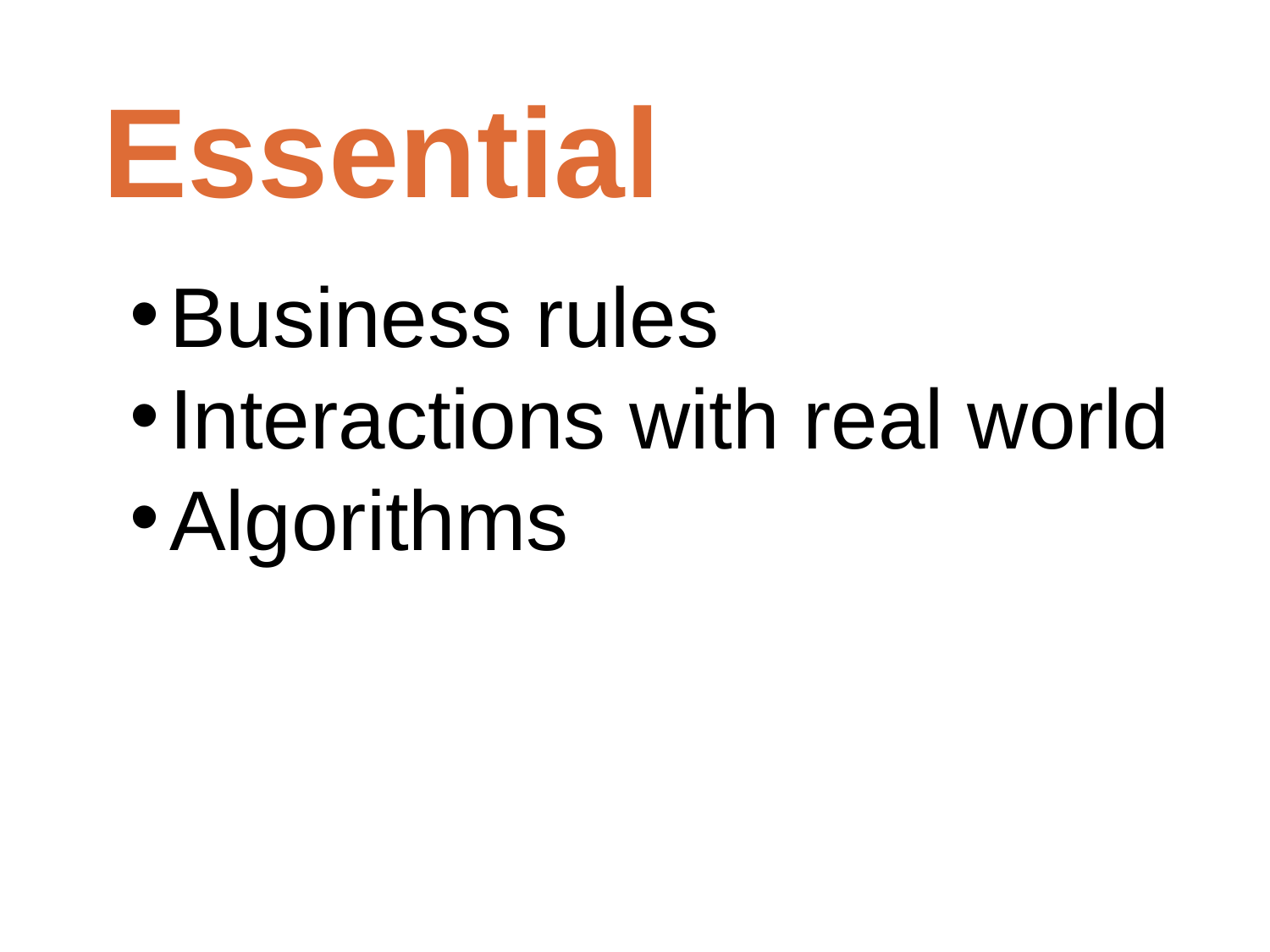

Essential
Business rules
Interactions with real world
Algorithms